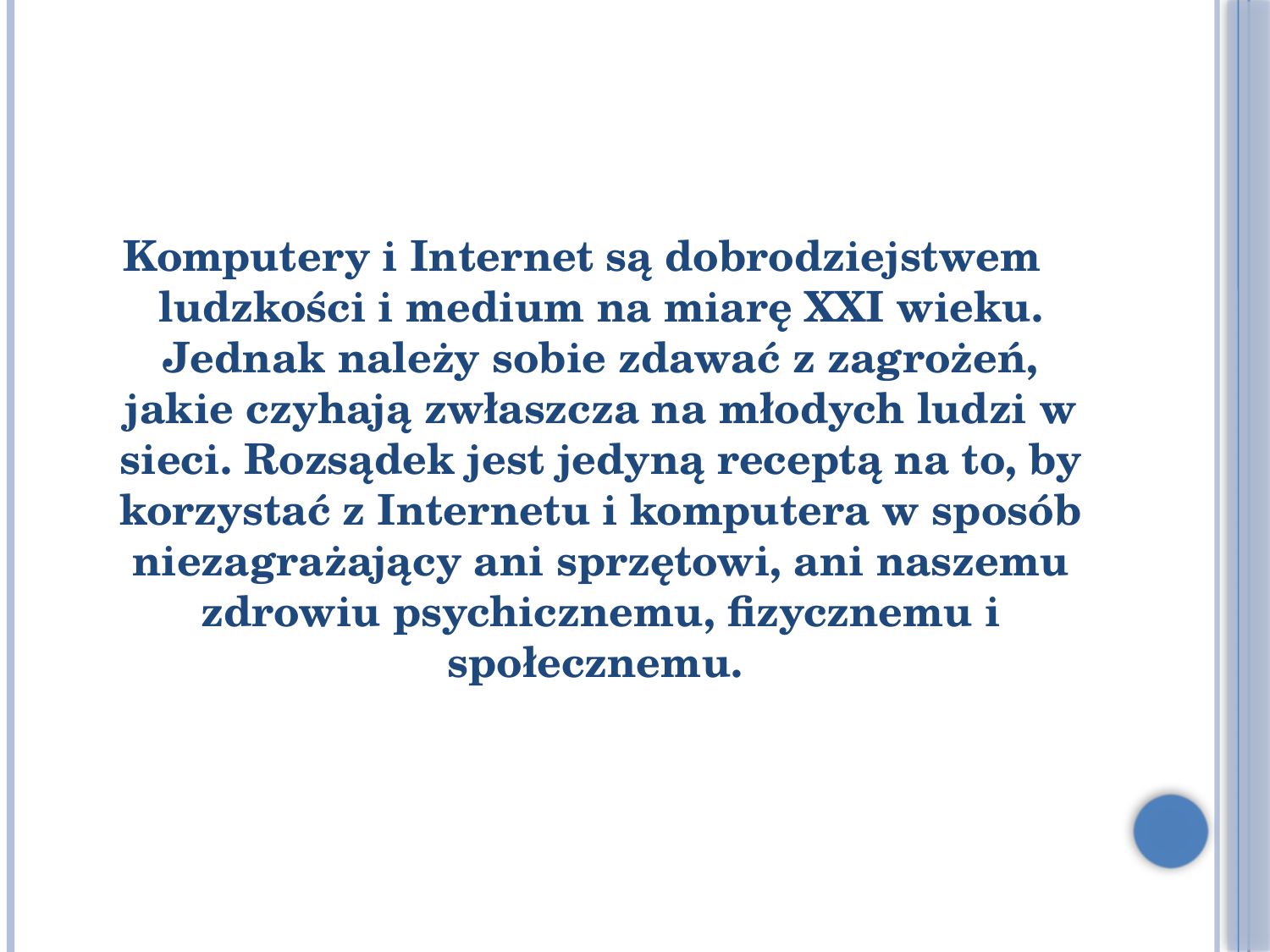

#
Komputery i Internet są dobrodziejstwem ludzkości i medium na miarę XXI wieku. Jednak należy sobie zdawać z zagrożeń, jakie czyhają zwłaszcza na młodych ludzi w sieci. Rozsądek jest jedyną receptą na to, by korzystać z Internetu i komputera w sposób niezagrażający ani sprzętowi, ani naszemu zdrowiu psychicznemu, fizycznemu i społecznemu.